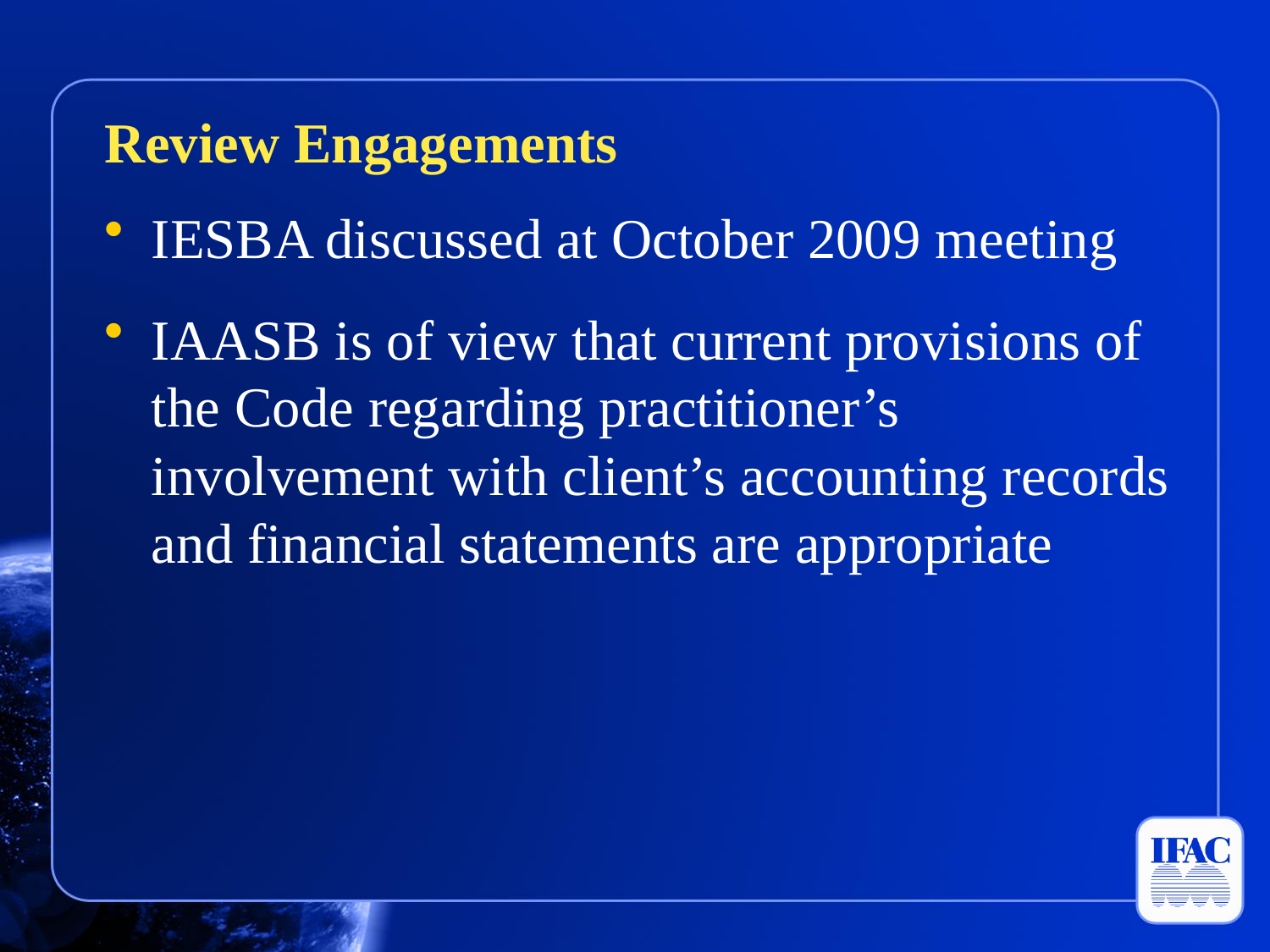

#
Review Engagements
IESBA discussed at October 2009 meeting
IAASB is of view that current provisions of the Code regarding practitioner’s involvement with client’s accounting records and financial statements are appropriate